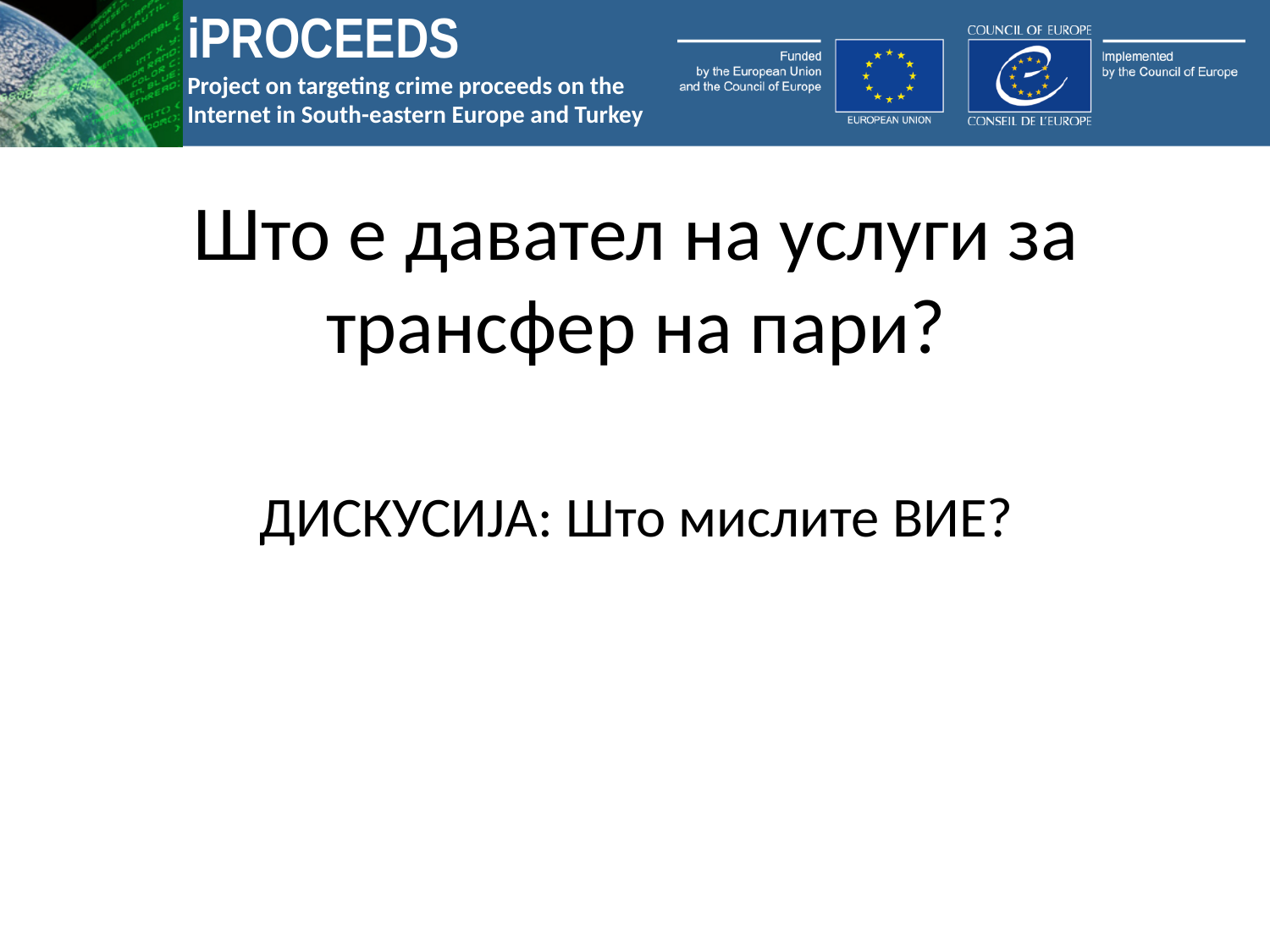

# Што е давател на услуги за трансфер на пари?

ДИСКУСИЈА: Што мислите ВИЕ?